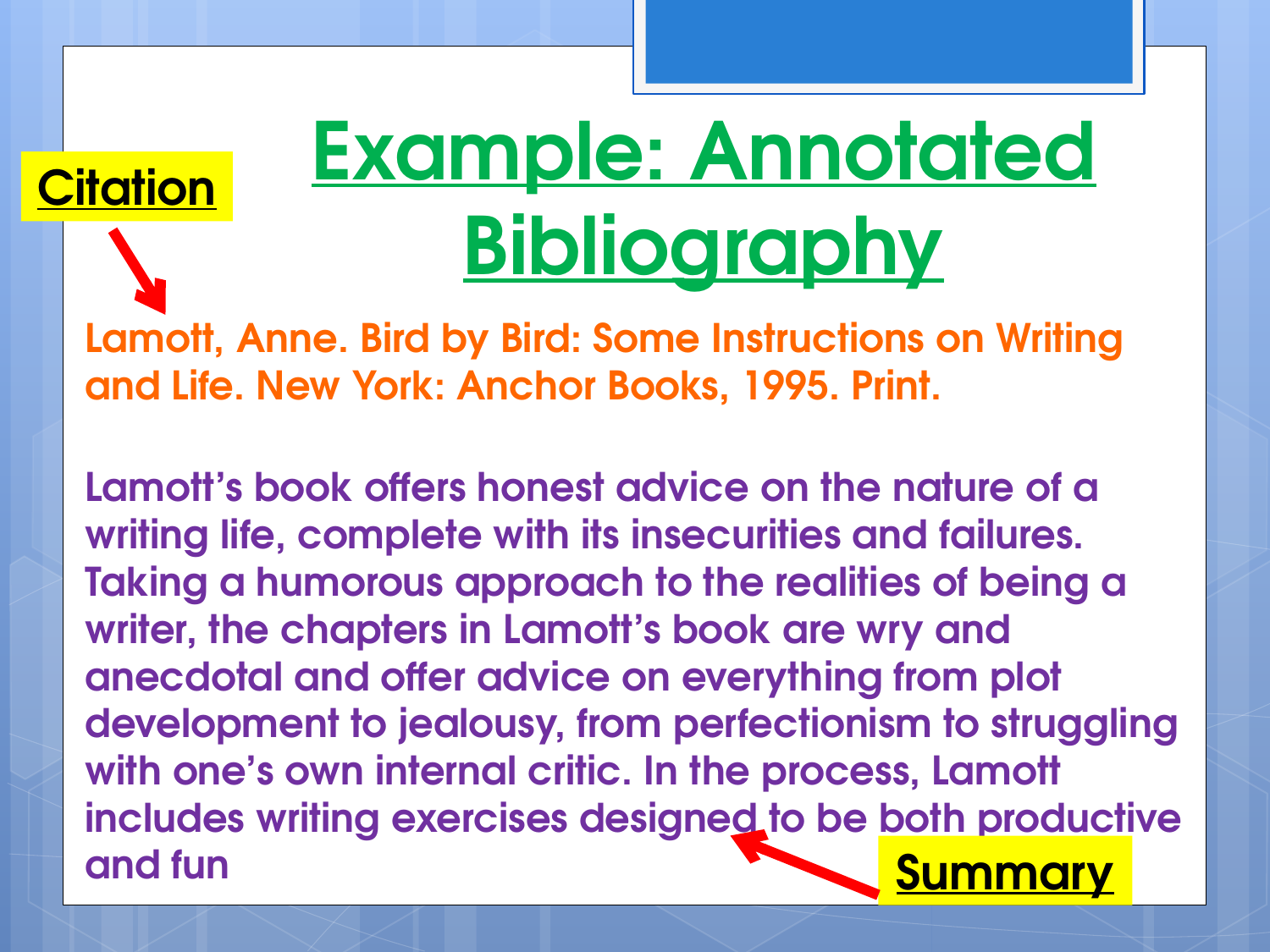

# Example: Annotated Bibliography
Citation
Lamott, Anne. Bird by Bird: Some Instructions on Writing and Life. New York: Anchor Books, 1995. Print.
Lamott’s book offers honest advice on the nature of a writing life, complete with its insecurities and failures. Taking a humorous approach to the realities of being a writer, the chapters in Lamott’s book are wry and anecdotal and offer advice on everything from plot development to jealousy, from perfectionism to struggling with one’s own internal critic. In the process, Lamott includes writing exercises designed to be both productive and fun
Summary